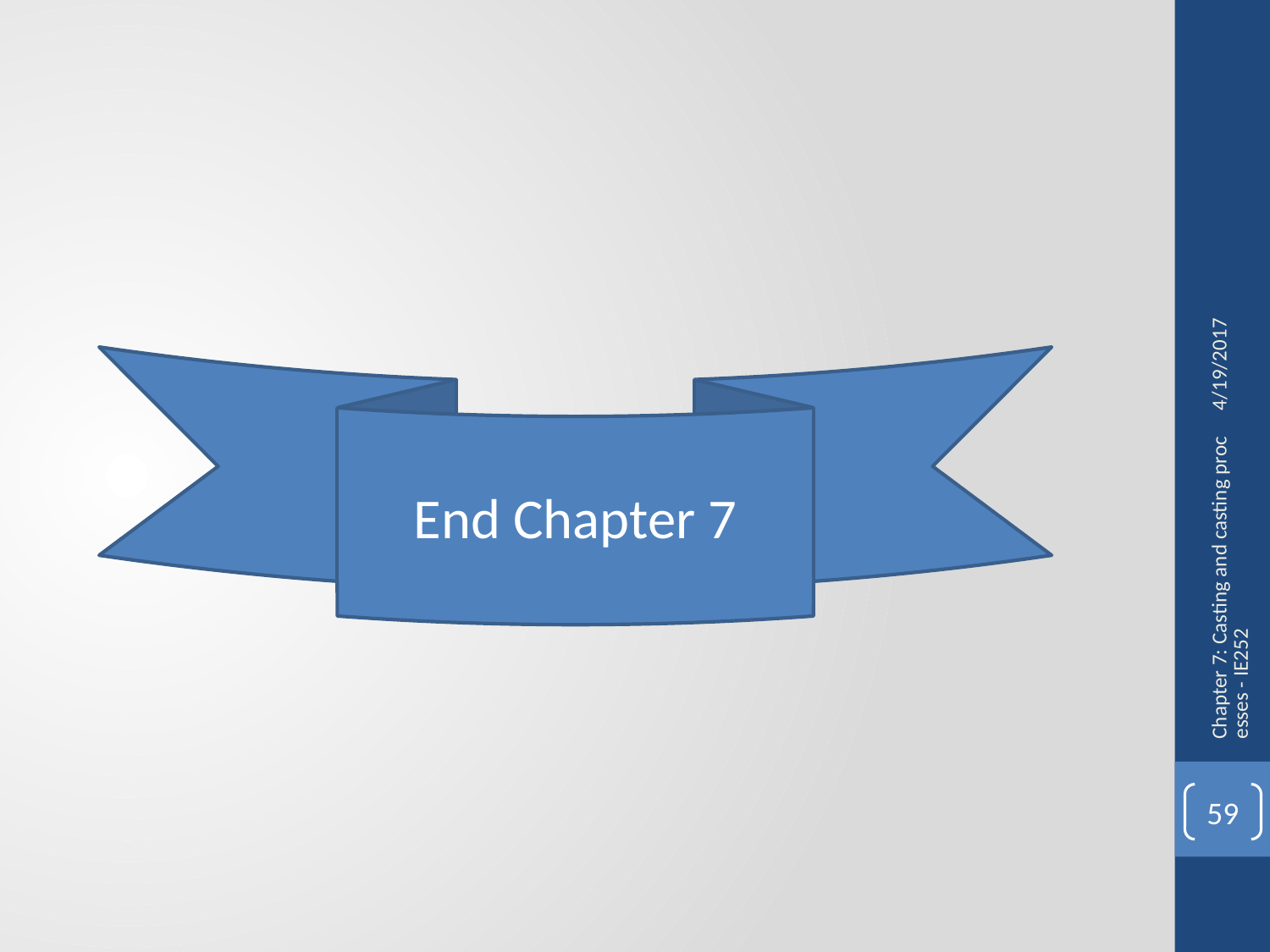

4/19/2017
End Chapter 7
Chapter 7: Casting and casting processes - IE252
59